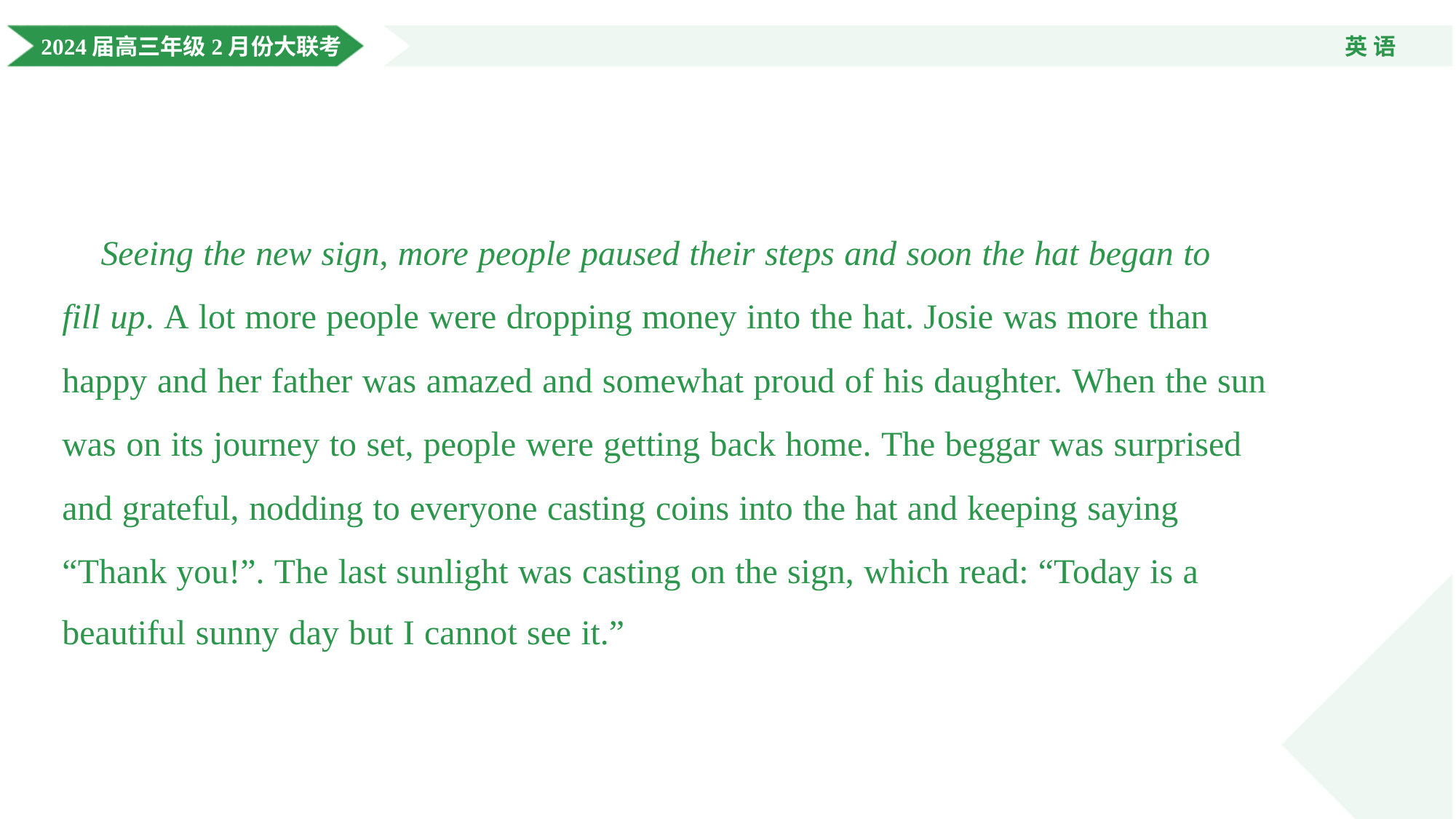

Seeing the new sign, more people paused their steps and soon the hat began to
fill up. A lot more people were dropping money into the hat. Josie was more than
happy and her father was amazed and somewhat proud of his daughter. When the sun
was on its journey to set, people were getting back home. The beggar was surprised
and grateful, nodding to everyone casting coins into the hat and keeping saying
“Thank you!”. The last sunlight was casting on the sign, which read: “Today is a
beautiful sunny day but I cannot see it.”